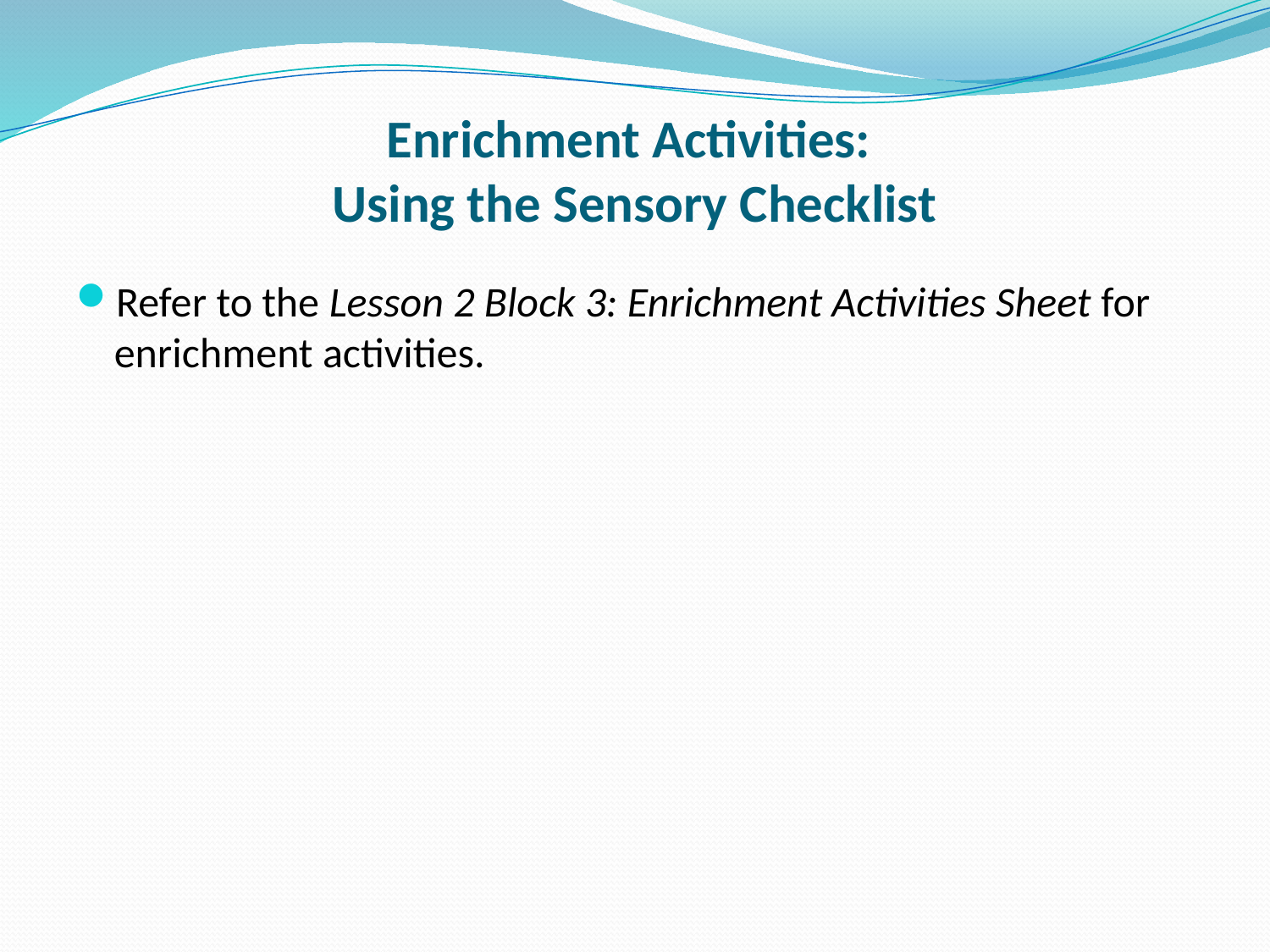

# Enrichment Activities: Using the Sensory Checklist
Refer to the Lesson 2 Block 3: Enrichment Activities Sheet for enrichment activities.